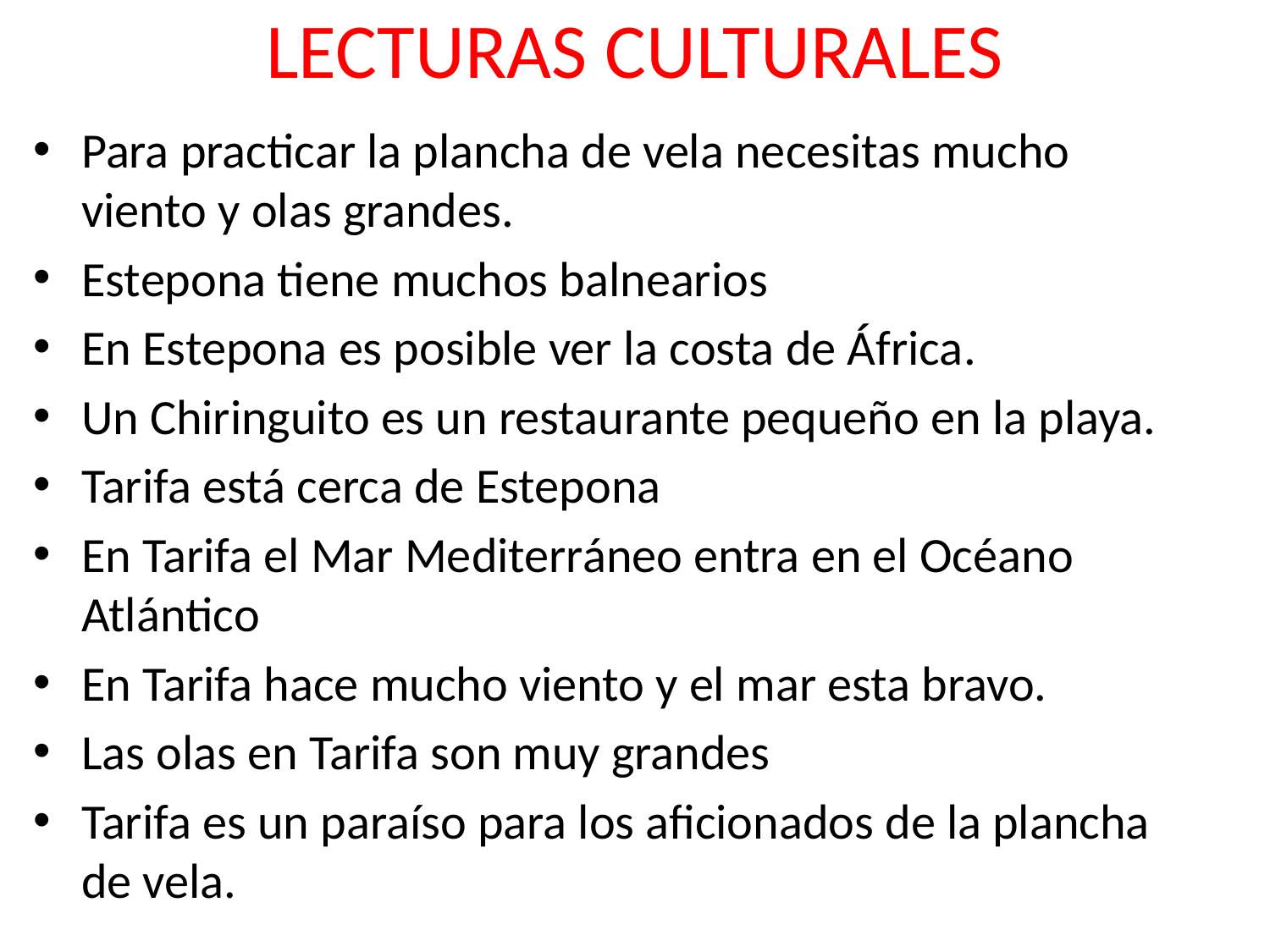

# LECTURAS CULTURALES
Para practicar la plancha de vela necesitas mucho viento y olas grandes.
Estepona tiene muchos balnearios
En Estepona es posible ver la costa de África.
Un Chiringuito es un restaurante pequeño en la playa.
Tarifa está cerca de Estepona
En Tarifa el Mar Mediterráneo entra en el Océano Atlántico
En Tarifa hace mucho viento y el mar esta bravo.
Las olas en Tarifa son muy grandes
Tarifa es un paraíso para los aficionados de la plancha de vela.